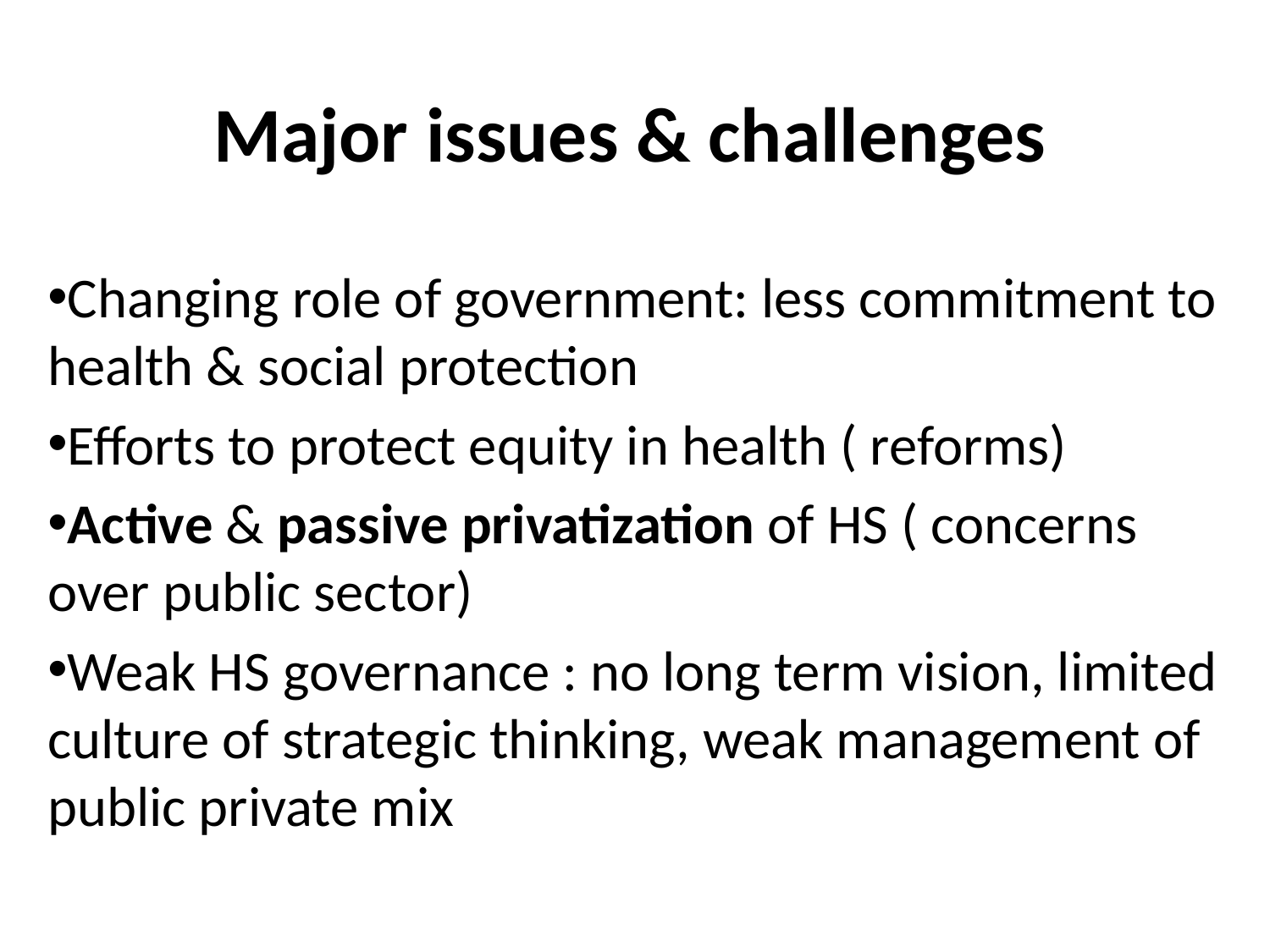

# Major issues & challenges

Changing role of government: less commitment to health & social protection
Efforts to protect equity in health ( reforms)
Active & passive privatization of HS ( concerns over public sector)
Weak HS governance : no long term vision, limited culture of strategic thinking, weak management of public private mix